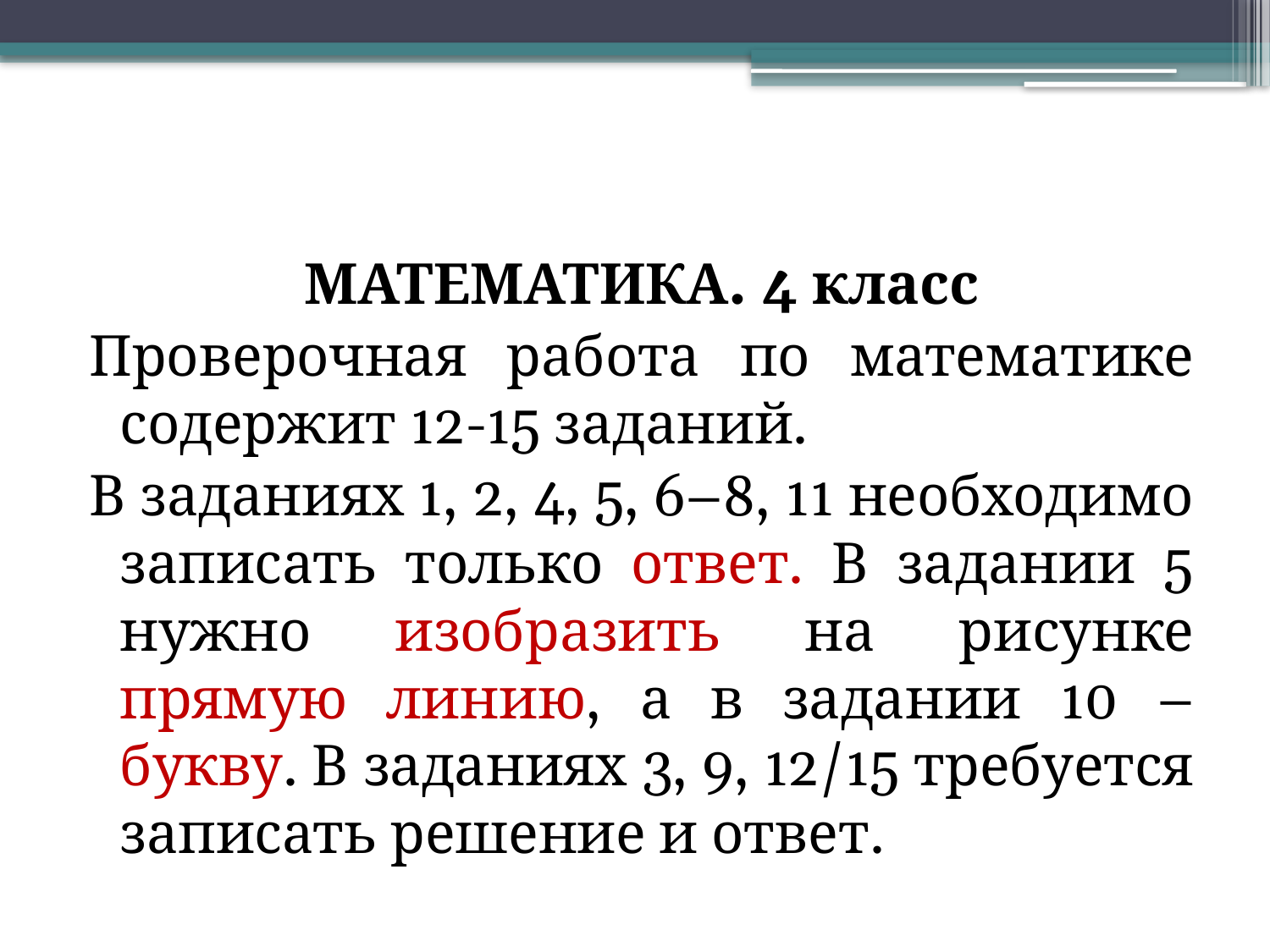

МАТЕМАТИКА. 4 класс
Проверочная работа по математике содержит 12-15 заданий.
В заданиях 1, 2, 4, 5, 6–8, 11 необходимо записать только ответ. В задании 5 нужно изобразить на рисунке прямую линию, а в задании 10 – букву. В заданиях 3, 9, 12/15 требуется записать решение и ответ.